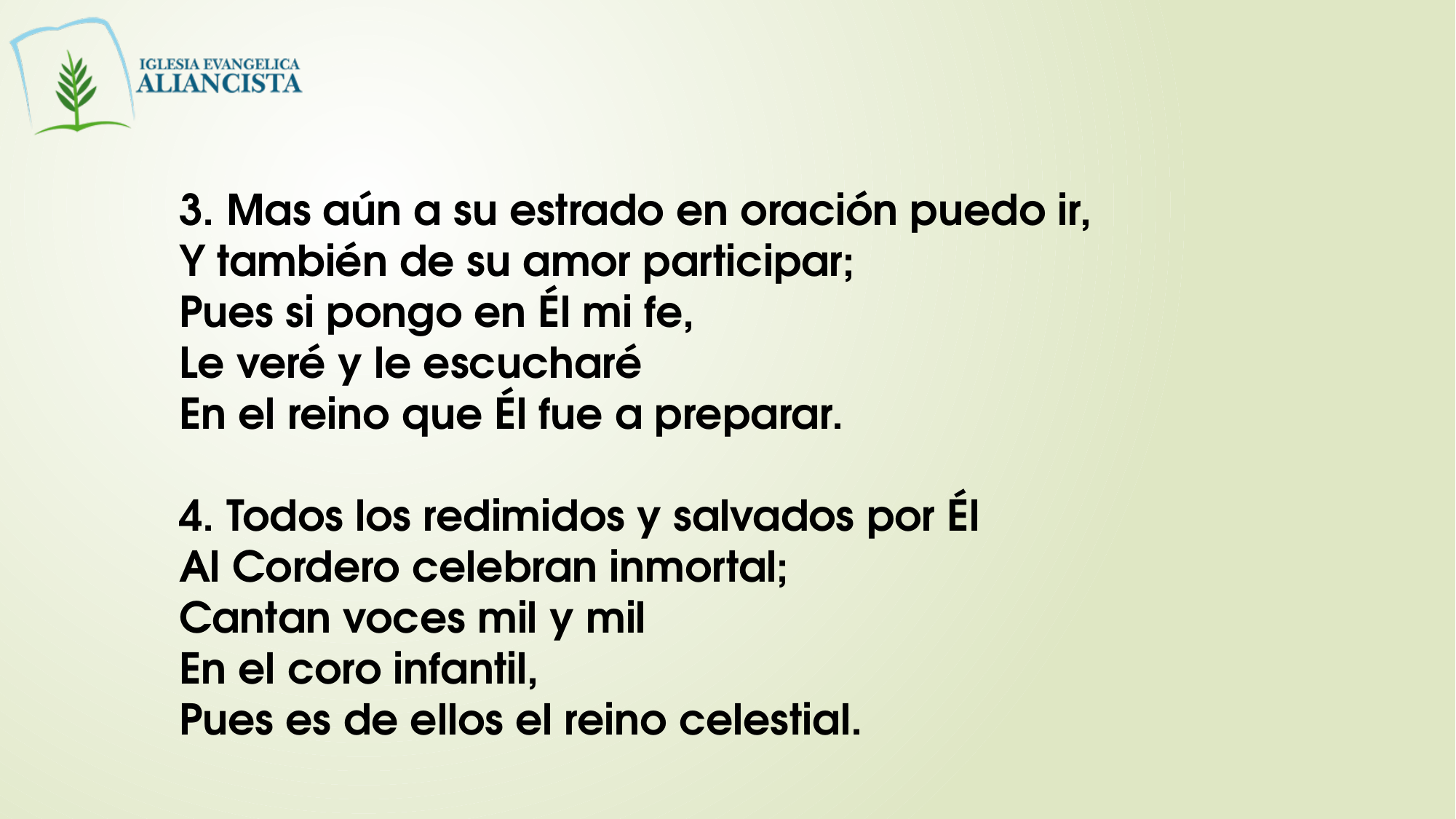

3. Mas aún a su estrado en oración puedo ir,
Y también de su amor participar;
Pues si pongo en Él mi fe,
Le veré y le escucharé
En el reino que Él fue a preparar.

4. Todos los redimidos y salvados por Él
Al Cordero celebran inmortal;
Cantan voces mil y mil
En el coro infantil,
Pues es de ellos el reino celestial.